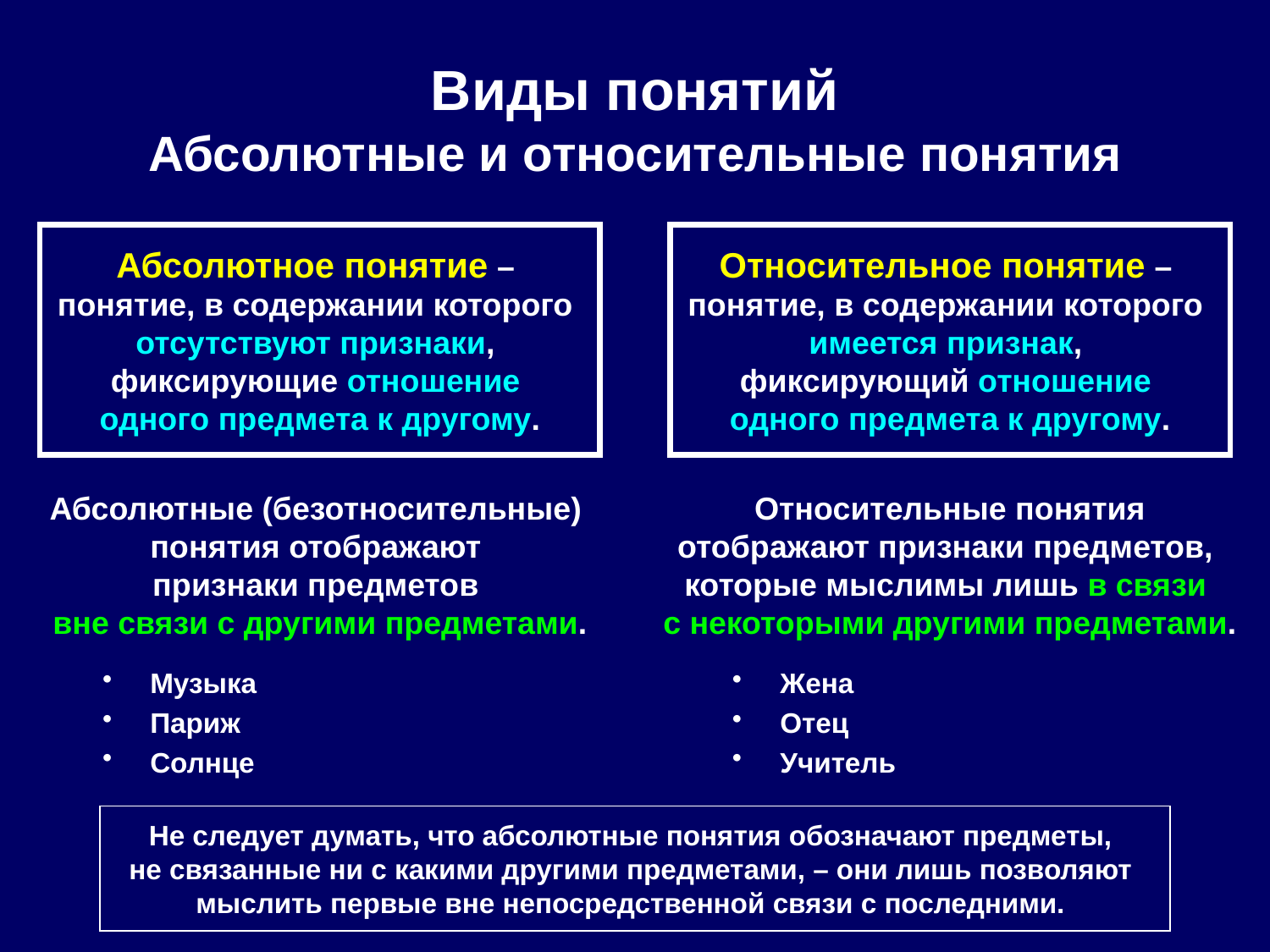

Виды понятий
Абсолютные и относительные понятия
Абсолютное понятие –
понятие, в содержании которого
отсутствуют признаки,
фиксирующие отношение
одного предмета к другому.
Относительное понятие –
понятие, в содержании которого
имеется признак,
фиксирующий отношение
одного предмета к другому.
Абсолютные (безотносительные)
понятия отображают
признаки предметов
вне связи с другими предметами.
Относительные понятия отображают признаки предметов,
которые мыслимы лишь в связи
с некоторыми другими предметами.
Музыка
Париж
Солнце
Жена
Отец
Учитель
Не следует думать, что абсолютные понятия обозначают предметы,
не связанные ни с какими другими предметами, – они лишь позволяют
мыслить первые вне непосредственной связи с последними.